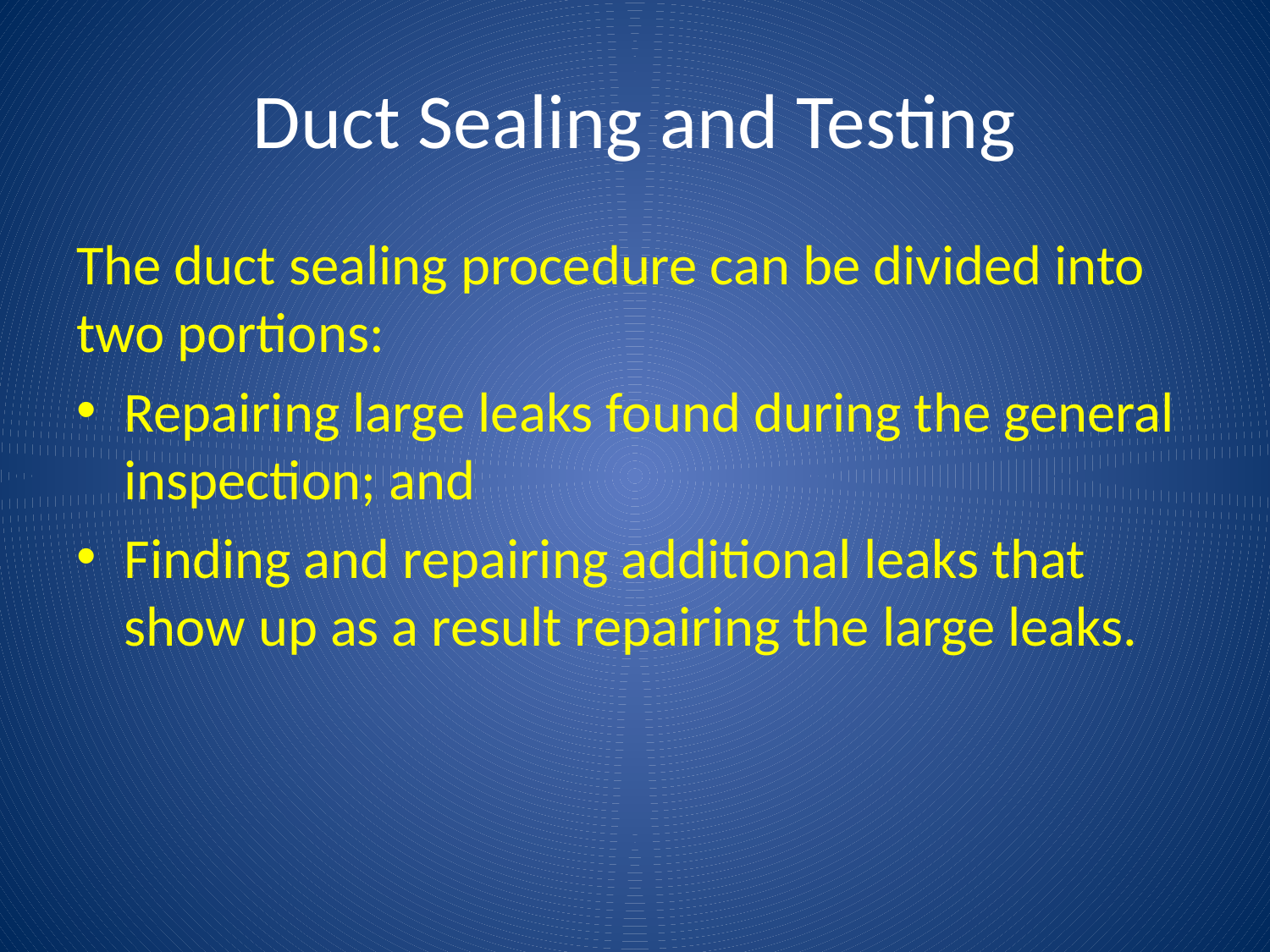

# Duct Sealing and Testing
The duct sealing procedure can be divided into two portions:
Repairing large leaks found during the general inspection; and
Finding and repairing additional leaks that show up as a result repairing the large leaks.